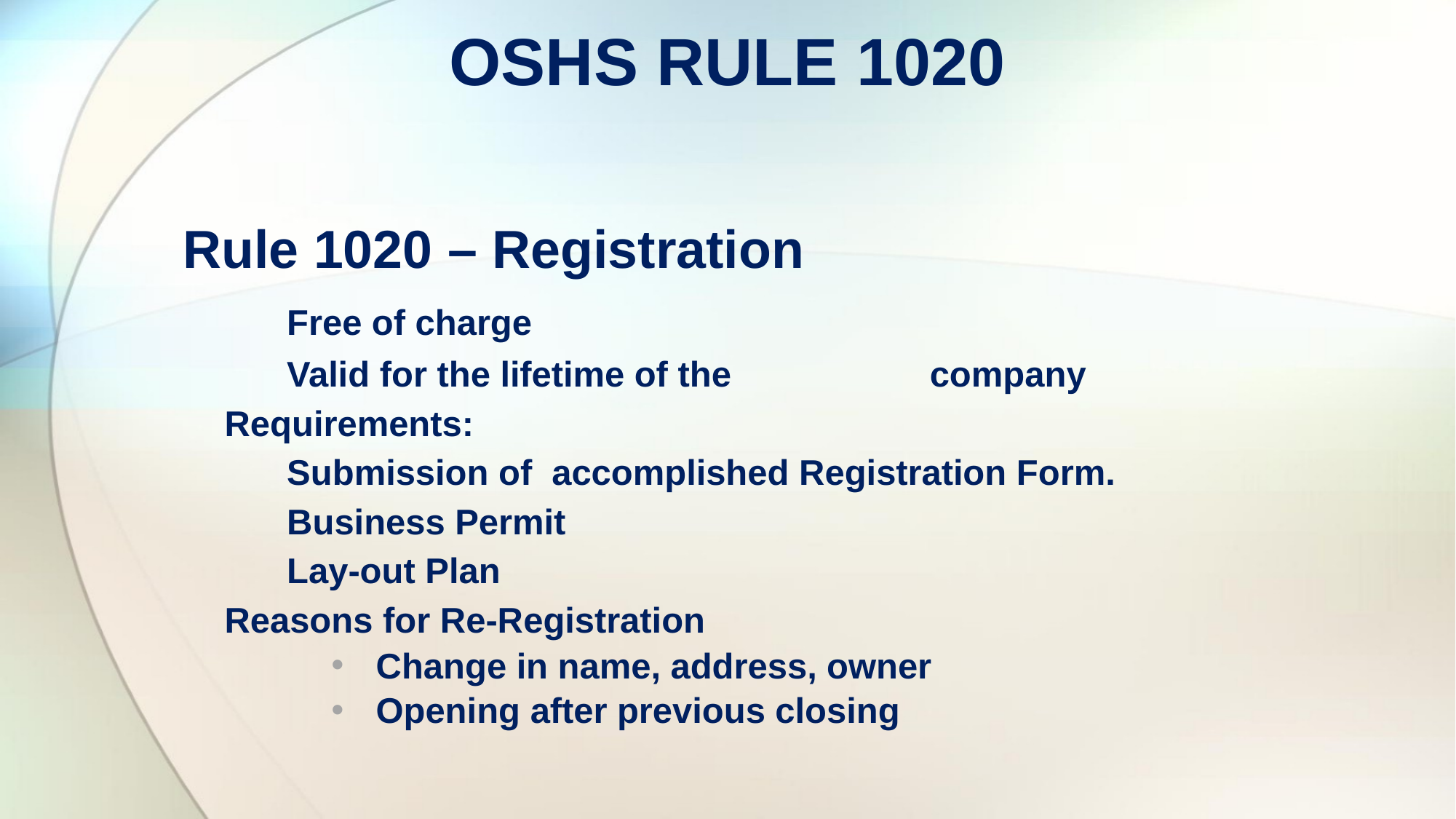

# OSHS RULE 1020
 Rule 1020 – Registration
			Free of charge
			Valid for the lifetime of the 				           company
Requirements:
 		Submission of  accomplished Registration Form.
		Business Permit
		Lay-out Plan
Reasons for Re-Registration
	Change in name, address, owner
	Opening after previous closing